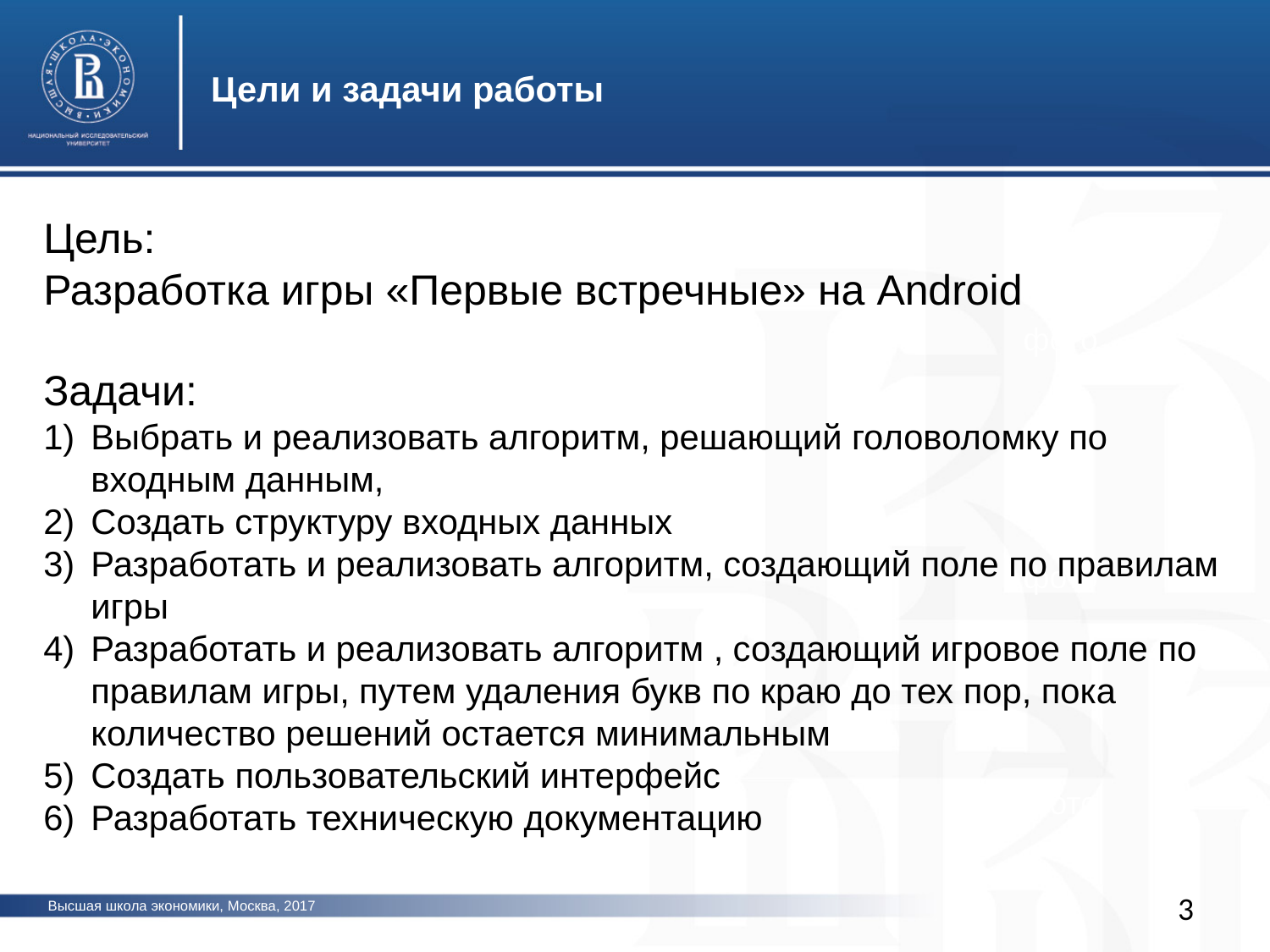

Цели и задачи работы
Цель:
Разработка игры «Первые встречные» на Android

Задачи:
Выбрать и реализовать алгоритм, решающий головоломку по входным данным,
Cоздать структуру входных данных
Разработать и реализовать алгоритм, создающий поле по правилам игры
Разработать и реализовать алгоритм , создающий игровое поле по правилам игры, путем удаления букв по краю до тех пор, пока количество решений остается минимальным
Создать пользовательский интерфейс
Разработать техническую документацию

фото
фото
фото
3
Высшая школа экономики, Москва, 2017